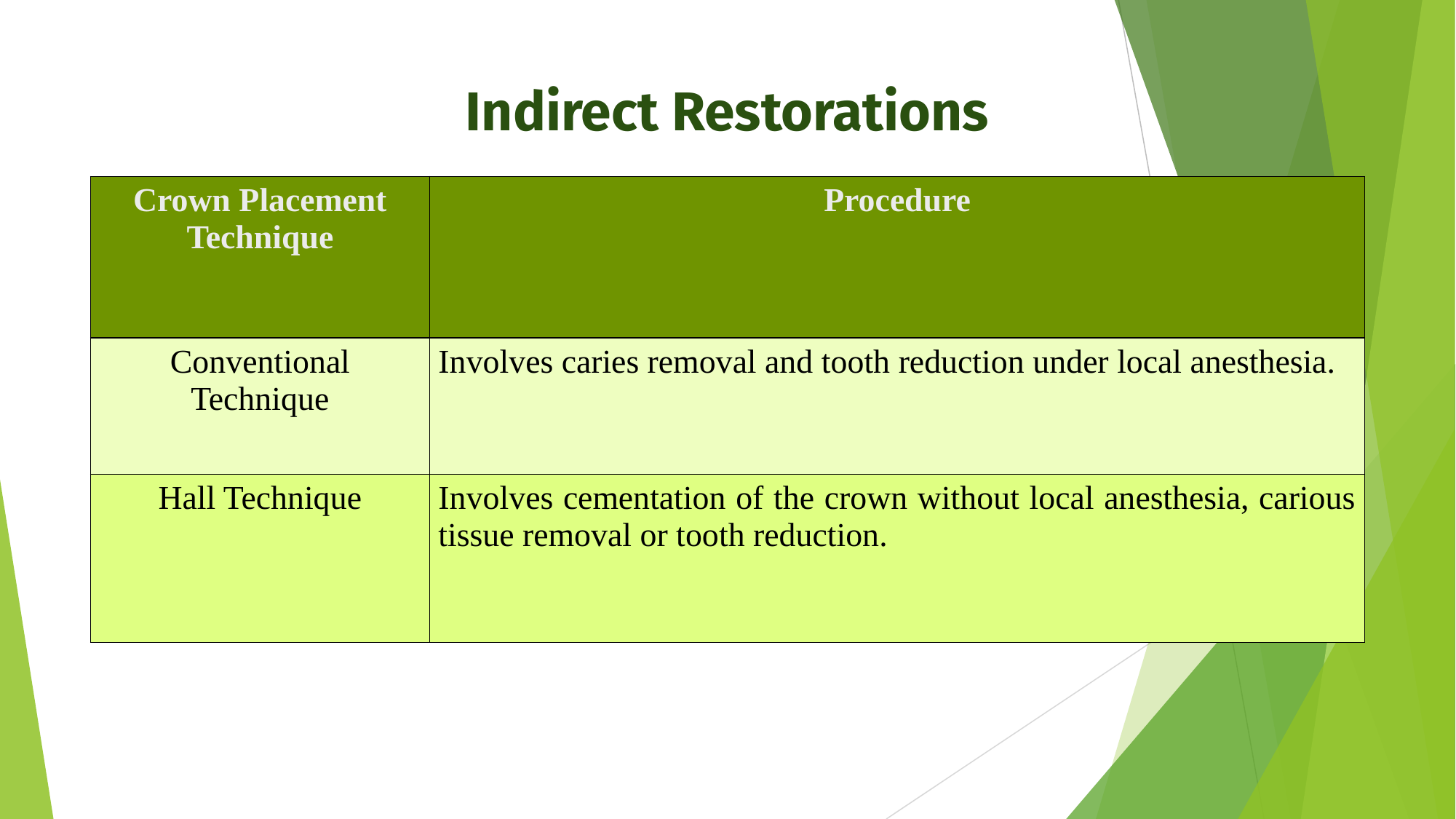

# Indirect Restorations
| Crown Placement Technique | Procedure |
| --- | --- |
| Conventional Technique | Involves caries removal and tooth reduction under local anesthesia. |
| Hall Technique | Involves cementation of the crown without local anesthesia, carious tissue removal or tooth reduction. |